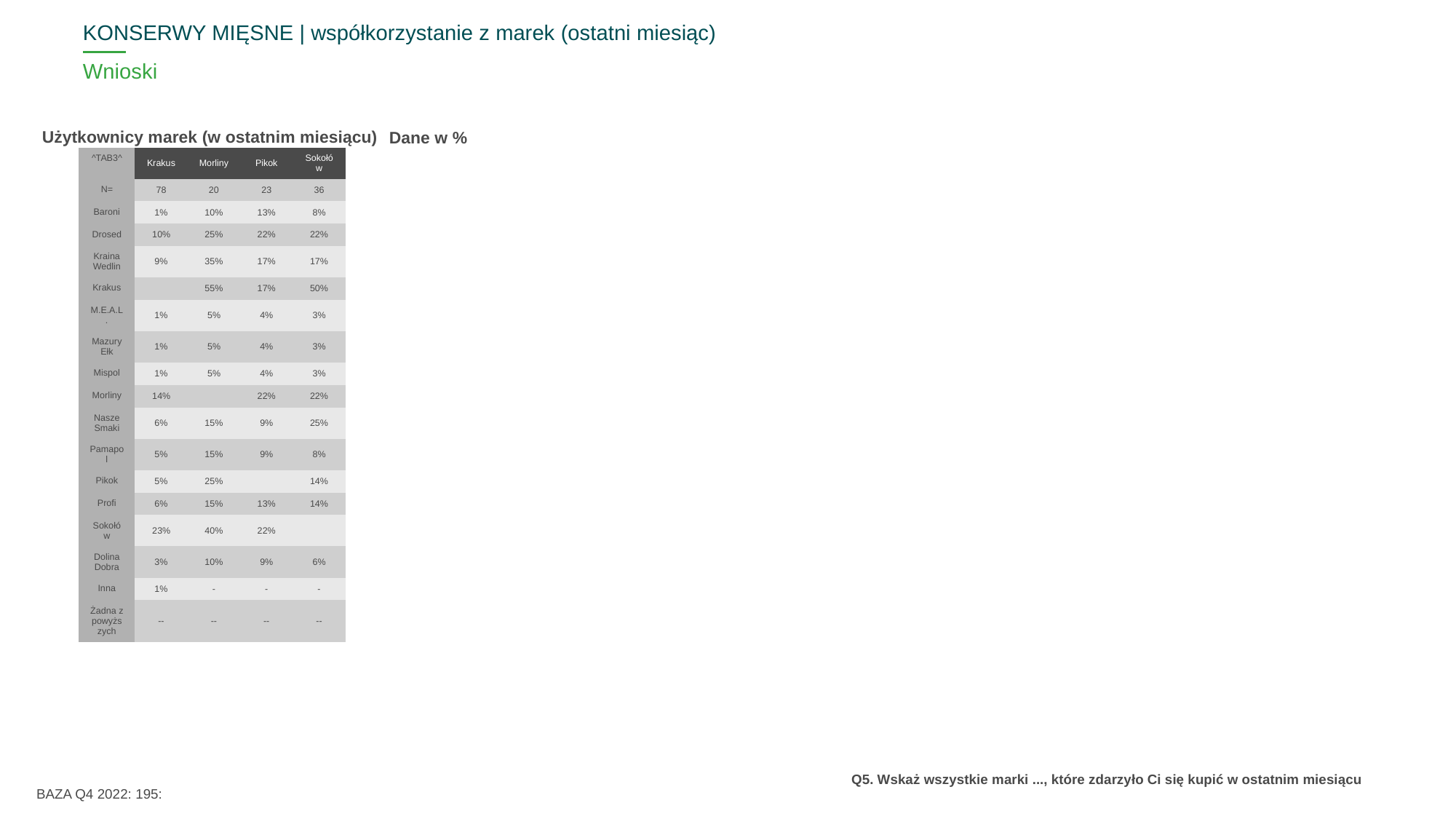

KONSERWY MIĘSNE | współkorzystanie z marek (ostatni miesiąc)
# Wnioski
Użytkownicy marek (w ostatnim miesiącu)
Dane w %
| ^TAB3^ | Krakus | Morliny | Pikok | Sokołów |
| --- | --- | --- | --- | --- |
| N= | 78 | 20 | 23 | 36 |
| Baroni | 1% | 10% | 13% | 8% |
| Drosed | 10% | 25% | 22% | 22% |
| Kraina Wedlin | 9% | 35% | 17% | 17% |
| Krakus |  | 55% | 17% | 50% |
| M.E.A.L. | 1% | 5% | 4% | 3% |
| Mazury Ełk | 1% | 5% | 4% | 3% |
| Mispol | 1% | 5% | 4% | 3% |
| Morliny | 14% |  | 22% | 22% |
| Nasze Smaki | 6% | 15% | 9% | 25% |
| Pamapol | 5% | 15% | 9% | 8% |
| Pikok | 5% | 25% |  | 14% |
| Profi | 6% | 15% | 13% | 14% |
| Sokołów | 23% | 40% | 22% |  |
| Dolina Dobra | 3% | 10% | 9% | 6% |
| Inna | 1% | - | - | - |
| Żadna z powyższych | -- | -- | -- | -- |

BAZA Q4 2022: 195:
Q5. Wskaż wszystkie marki ..., które zdarzyło Ci się kupić w ostatnim miesiącu